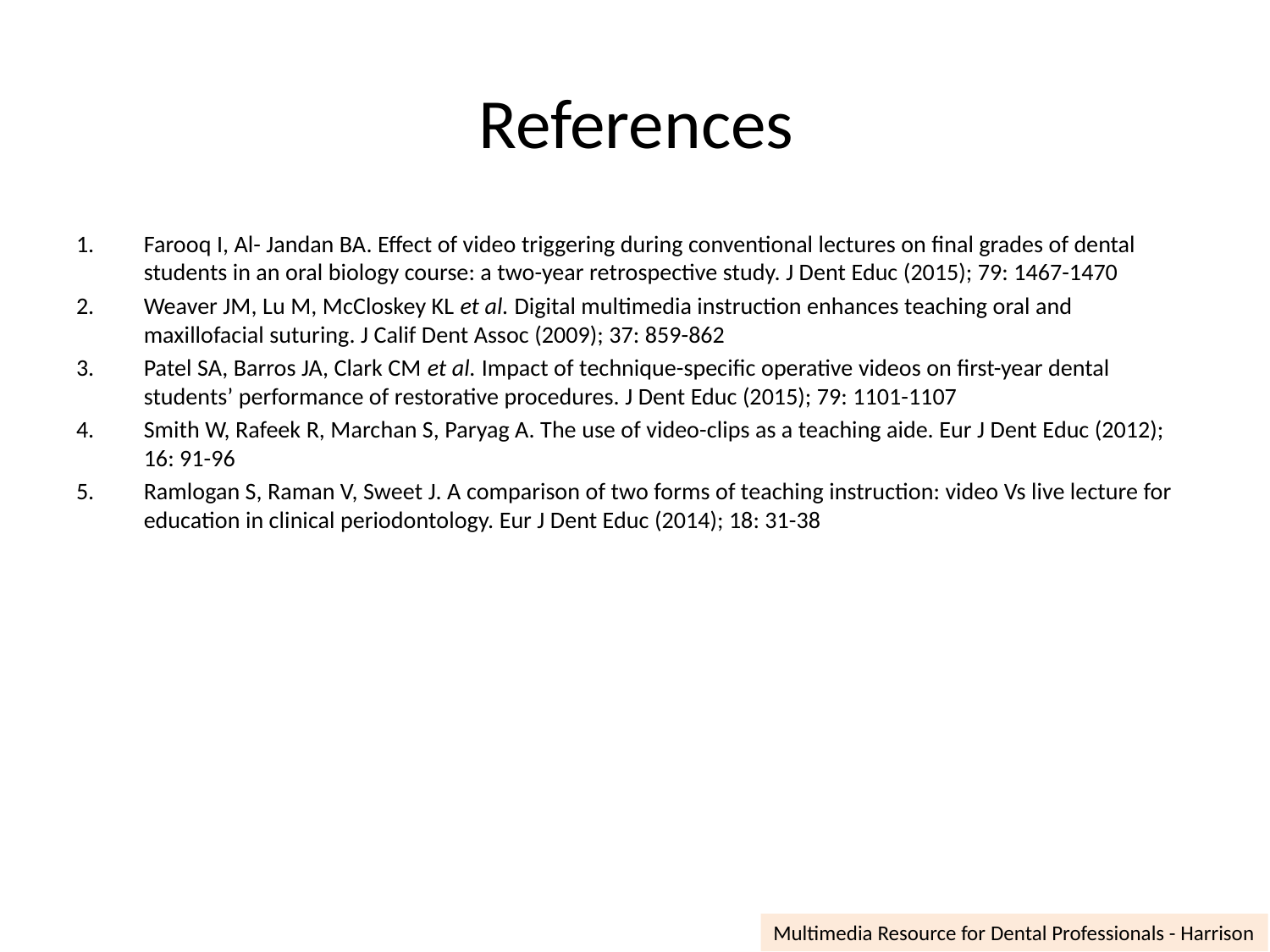

# References
Farooq I, Al- Jandan BA. Effect of video triggering during conventional lectures on final grades of dental students in an oral biology course: a two-year retrospective study. J Dent Educ (2015); 79: 1467-1470
Weaver JM, Lu M, McCloskey KL et al. Digital multimedia instruction enhances teaching oral and maxillofacial suturing. J Calif Dent Assoc (2009); 37: 859-862
Patel SA, Barros JA, Clark CM et al. Impact of technique-specific operative videos on first-year dental students’ performance of restorative procedures. J Dent Educ (2015); 79: 1101-1107
Smith W, Rafeek R, Marchan S, Paryag A. The use of video-clips as a teaching aide. Eur J Dent Educ (2012); 16: 91-96
Ramlogan S, Raman V, Sweet J. A comparison of two forms of teaching instruction: video Vs live lecture for education in clinical periodontology. Eur J Dent Educ (2014); 18: 31-38

Multimedia Resource for Dental Professionals - Harrison